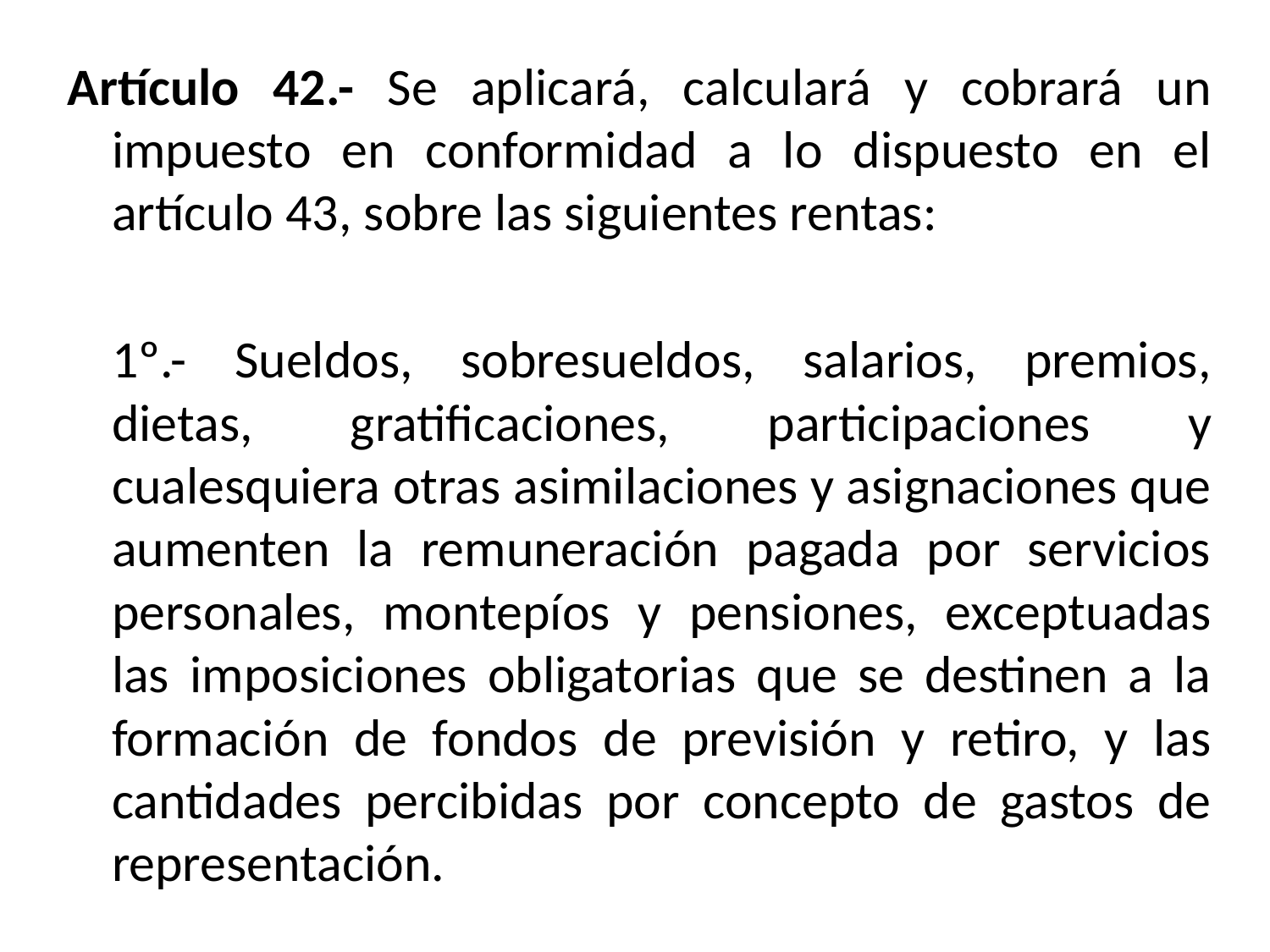

Artículo 42.- Se aplicará, calculará y cobrará un impuesto en conformidad a lo dispuesto en el artículo 43, sobre las siguientes rentas:

	1º.- Sueldos, sobresueldos, salarios, premios, dietas, gratificaciones, participaciones y cualesquiera otras asimilaciones y asignaciones que aumenten la remuneración pagada por servicios personales, montepíos y pensiones, exceptuadas las imposiciones obligatorias que se destinen a la formación de fondos de previsión y retiro, y las cantidades percibidas por concepto de gastos de representación.